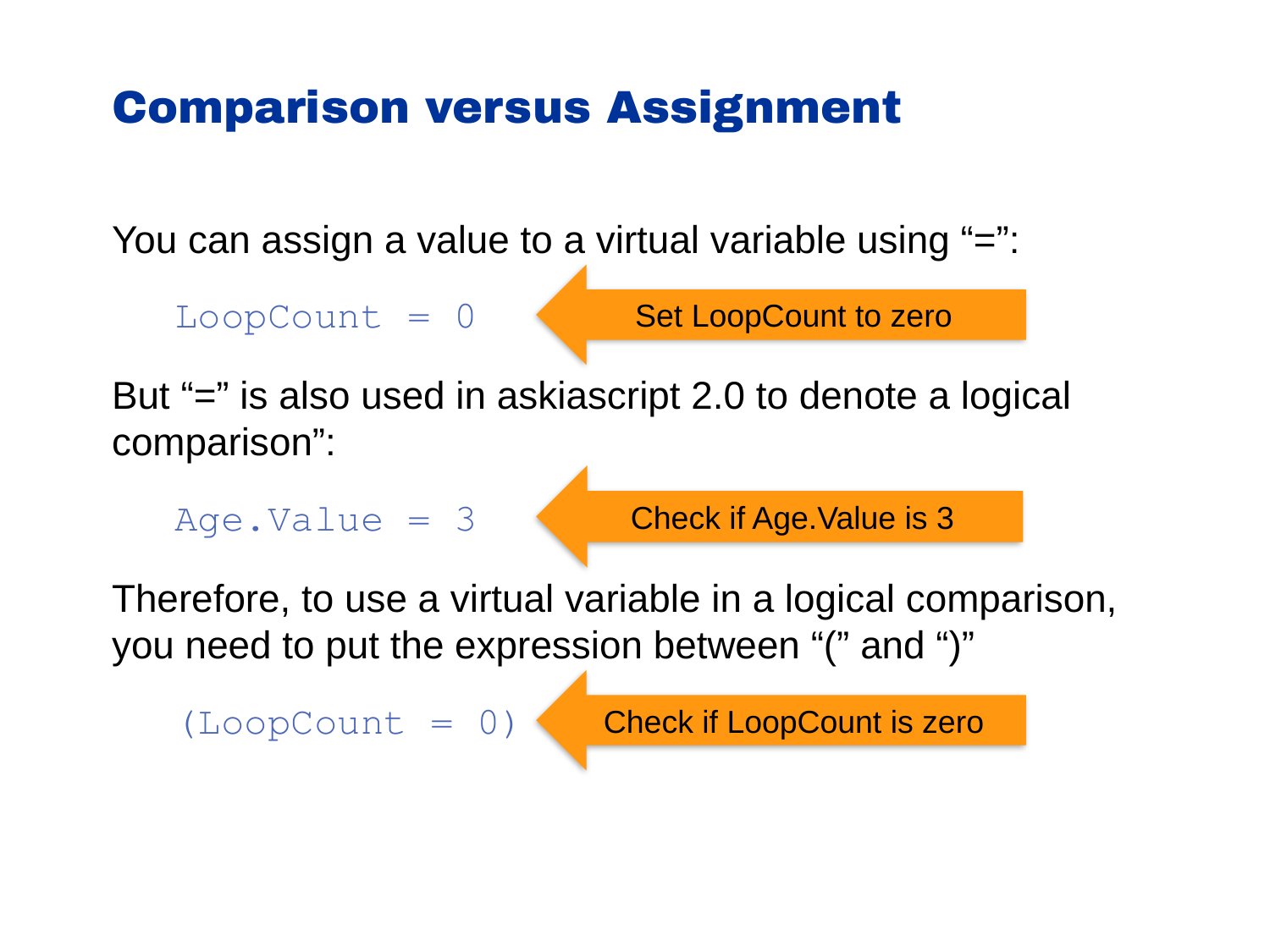

# Comparison versus Assignment
You can assign a value to a virtual variable using “=”:
LoopCount = 0
But “=” is also used in askiascript 2.0 to denote a logical comparison”:
Age.Value = 3
Therefore, to use a virtual variable in a logical comparison, you need to put the expression between “(” and “)”
(LoopCount = 0)
Set LoopCount to zero
Check if Age.Value is 3
Check if LoopCount is zero